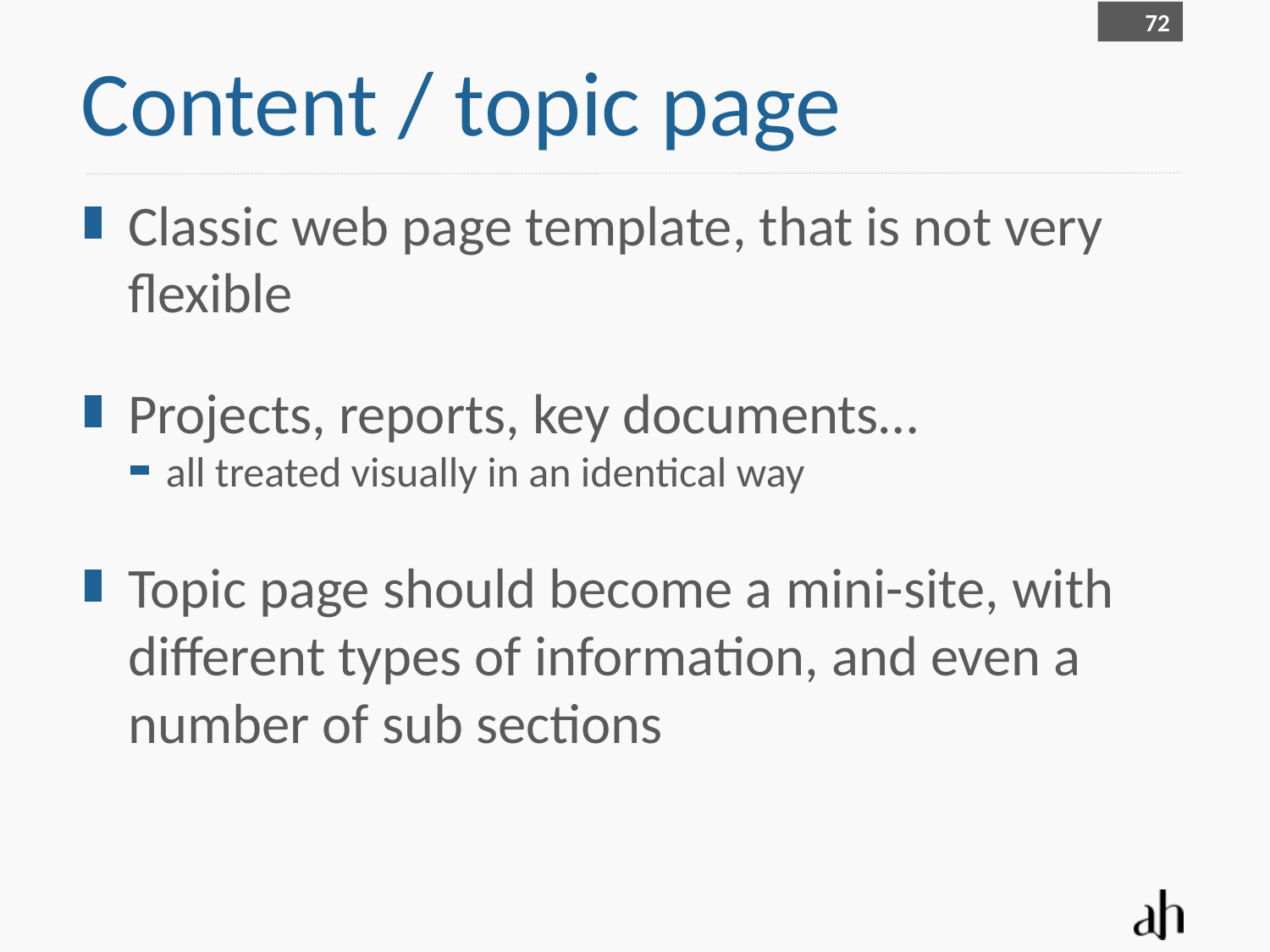

72
# Content / topic page

Classic web page template, that is not very flexible
Projects, reports, key documents…
all treated visually in an identical way
Topic page should become a mini-site, with different types of information, and even a number of sub sections